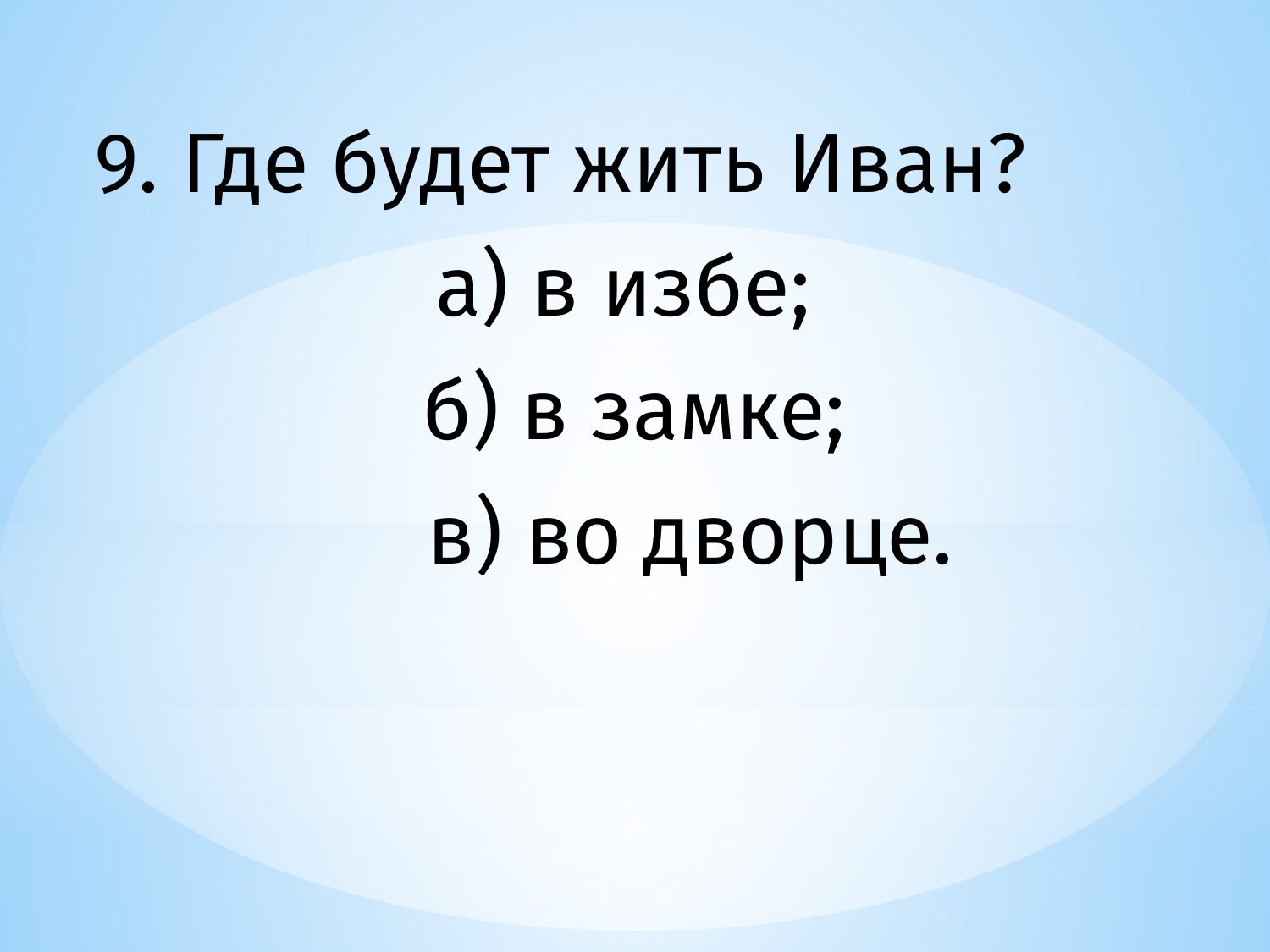

9. Где будет жить Иван?
а) в избе;
  б) в замке;
      в) во дворце.

#